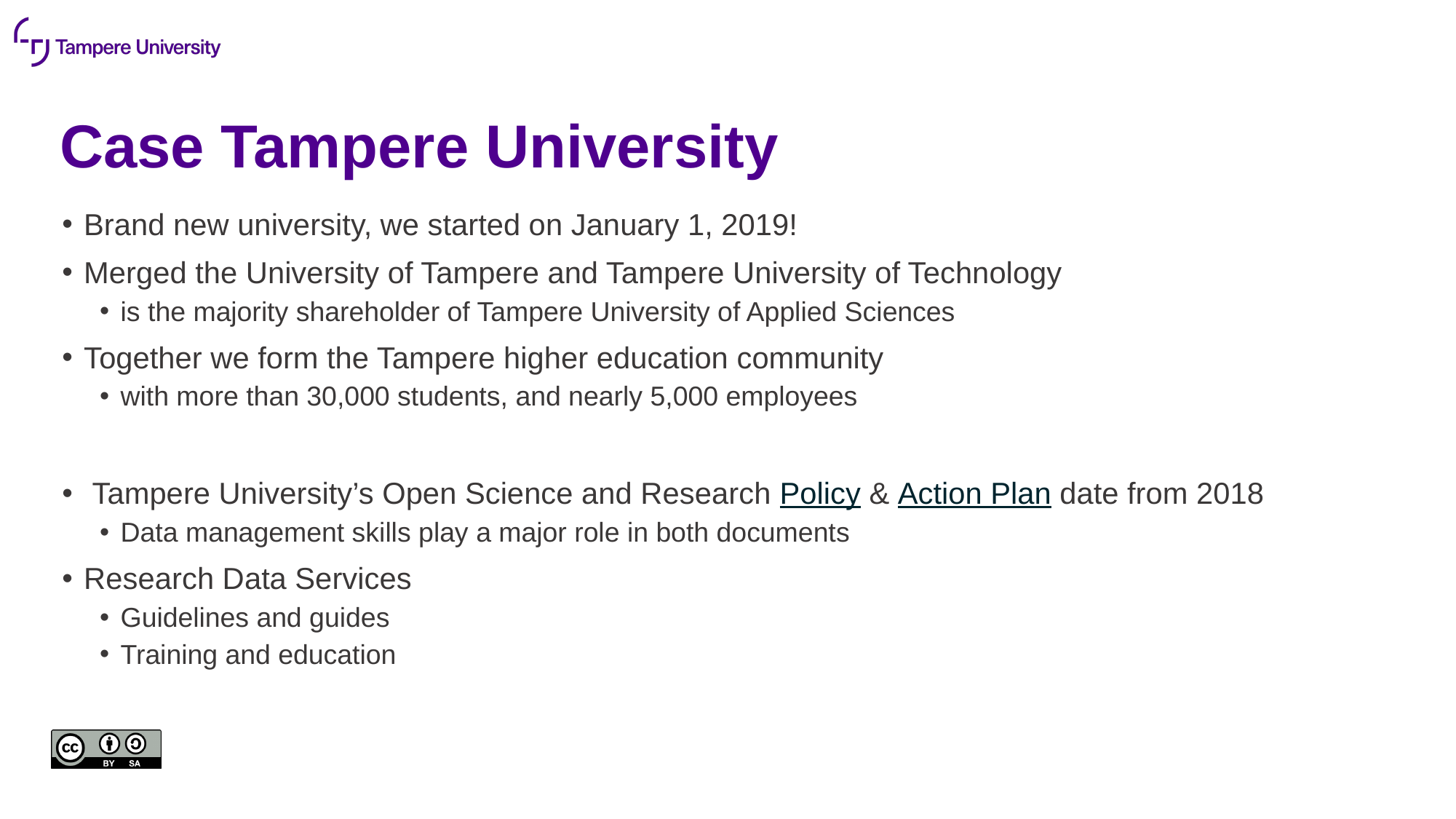

# Case Tampere University
Brand new university, we started on January 1, 2019!
Merged the University of Tampere and Tampere University of Technology
is the majority shareholder of Tampere University of Applied Sciences
Together we form the Tampere higher education community
with more than 30,000 students, and nearly 5,000 employees

 Tampere University’s Open Science and Research Policy & Action Plan date from 2018
Data management skills play a major role in both documents
Research Data Services
Guidelines and guides
Training and education